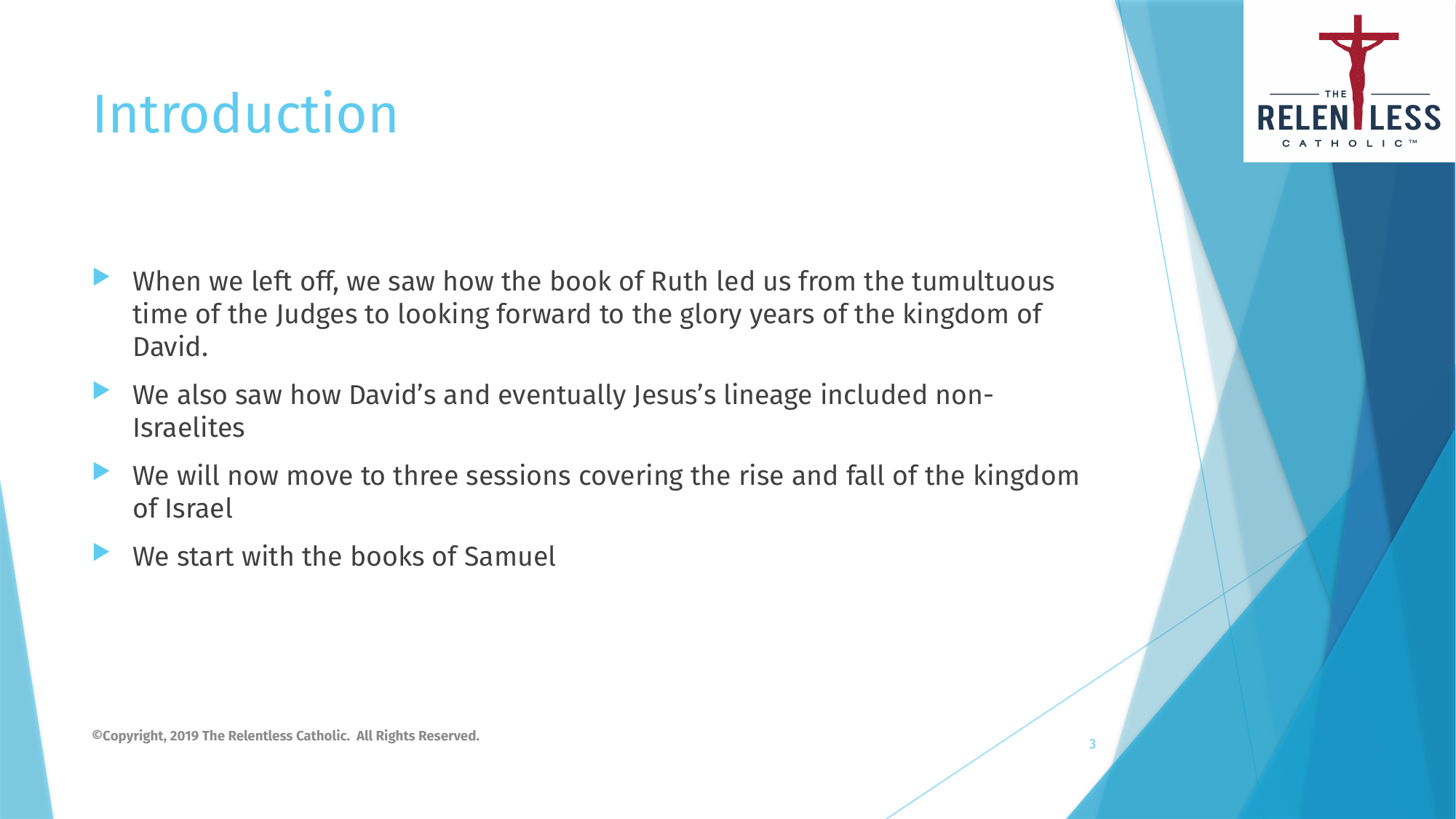

# Introduction
When we left off, we saw how the book of Ruth led us from the tumultuous time of the Judges to looking forward to the glory years of the kingdom of David.
We also saw how David’s and eventually Jesus’s lineage included non-Israelites
We will now move to three sessions covering the rise and fall of the kingdom of Israel
We start with the books of Samuel

©Copyright, 2019 The Relentless Catholic.  All Rights Reserved.

3